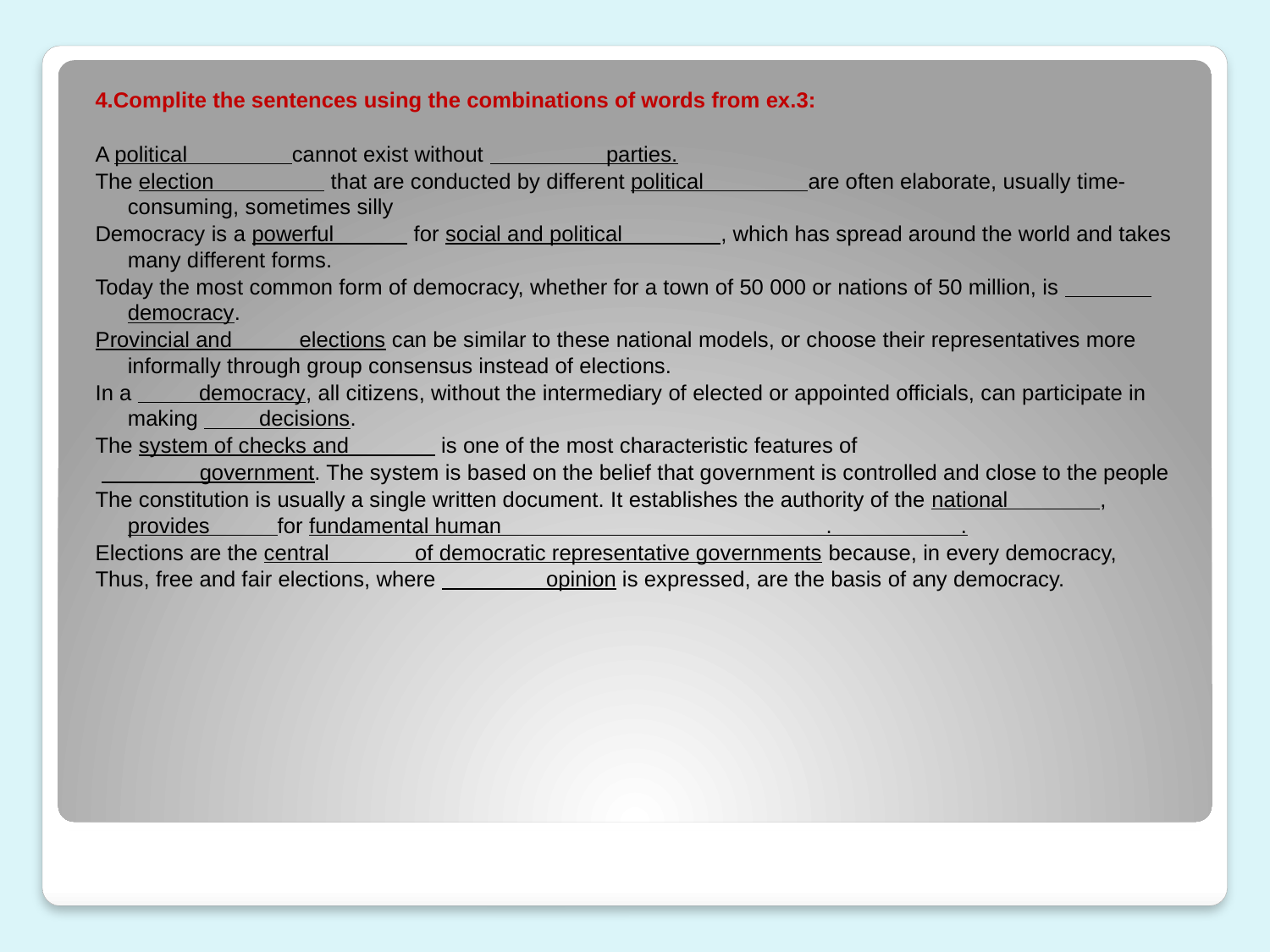

4.Complite the sentences using the combinations of words from ex.3:

A political                 cannot exist without                    parties.
The election                   that are conducted by different political                 are often elaborate, usually time-consuming, sometimes silly
Democracy is a powerful             for social and political                , which has spread around the world and takes many different forms.
Today the most common form of democracy, whether for a town of 50 000 or nations of 50 million, is                democracy.
Provincial and           elections can be similar to these national models, or choose their representatives more informally through group consensus instead of elections.
In a           democracy, all citizens, without the intermediary of elected or appointed officials, can participate in making          decisions.
The system of checks and               is one of the most characteristic features of
                 government. The system is based on the belief that government is controlled and close to the people
The constitution is usually a single written document. It establishes the authority of the national               , provides           for fundamental human                                                     .                     .
Elections are the central              of democratic representative governments because, in every democracy,
Thus, free and fair elections, where                  opinion is expressed, are the basis of any democracy.

#